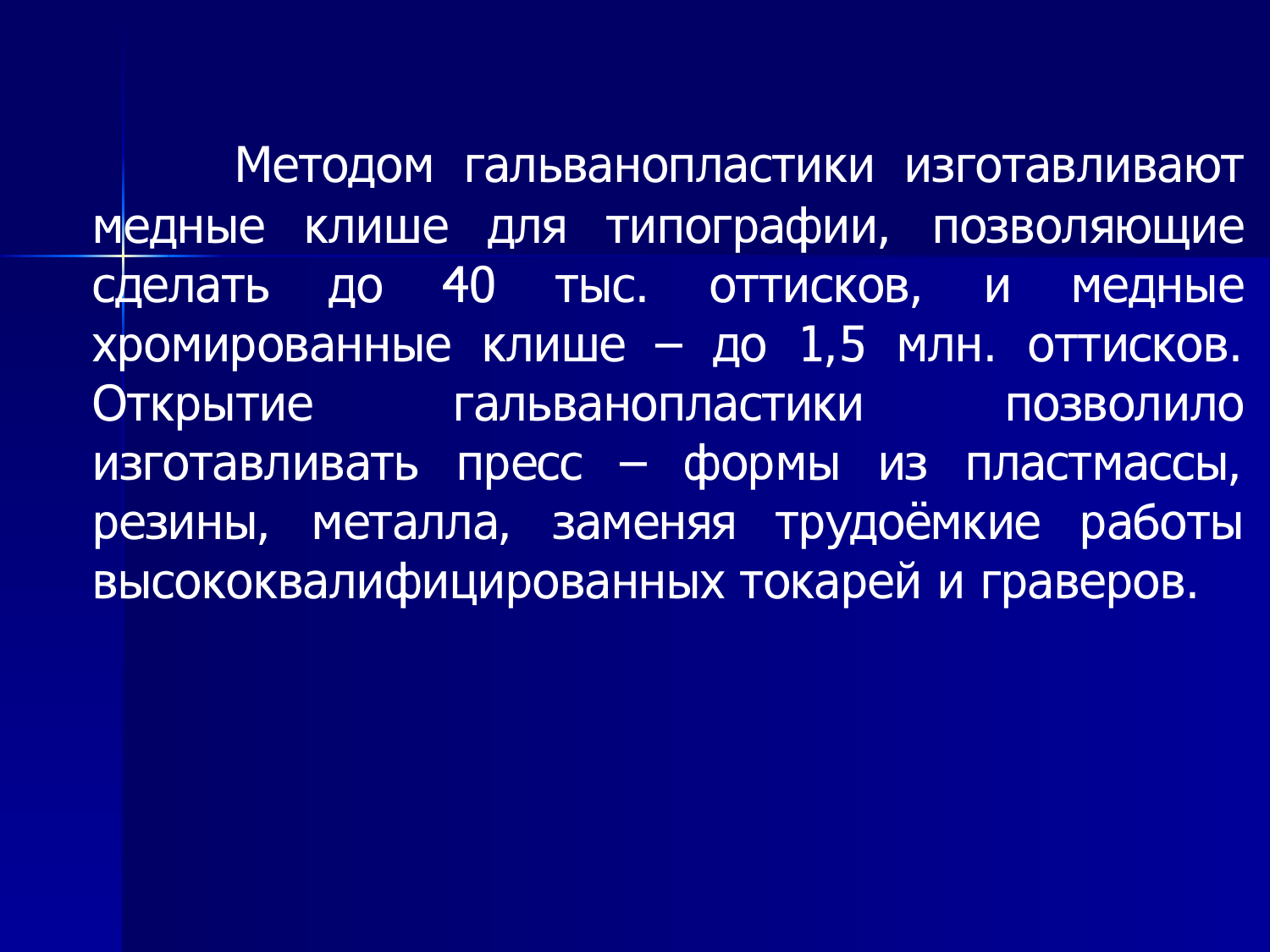

Методом гальванопластики изготавливают медные клише для типографии, позволяющие сделать до 40 тыс. оттисков, и медные хромированные клише – до 1,5 млн. оттисков. Открытие гальванопластики позволило изготавливать пресс – формы из пластмассы, резины, металла, заменяя трудоёмкие работы высококвалифицированных токарей и граверов.